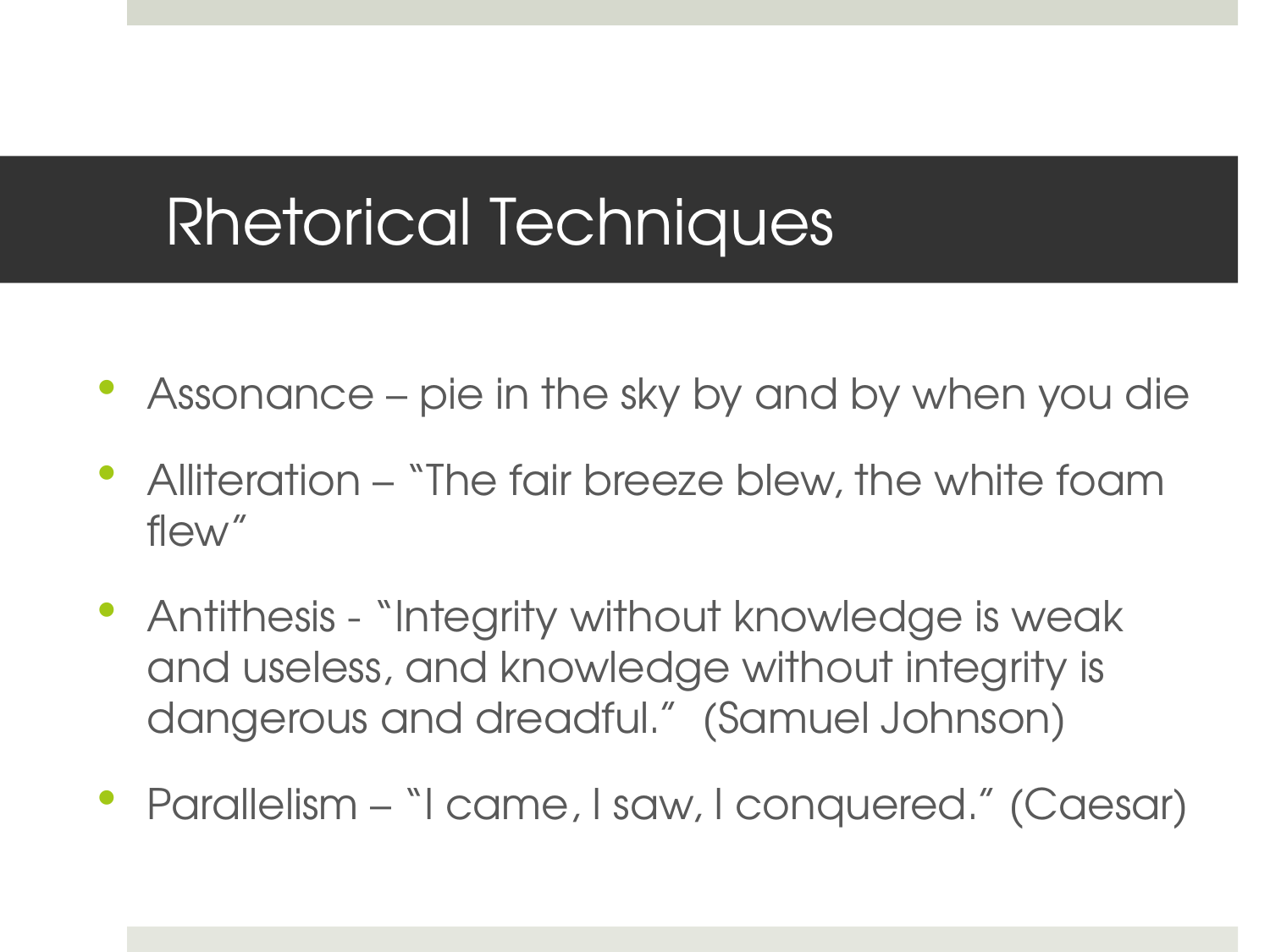

# Rhetorical Techniques
Assonance – pie in the sky by and by when you die
Alliteration – “The fair breeze blew, the white foam flew”
Antithesis - “Integrity without knowledge is weak and useless, and knowledge without integrity is dangerous and dreadful.”  (Samuel Johnson)
Parallelism – “I came, I saw, I conquered.” (Caesar)